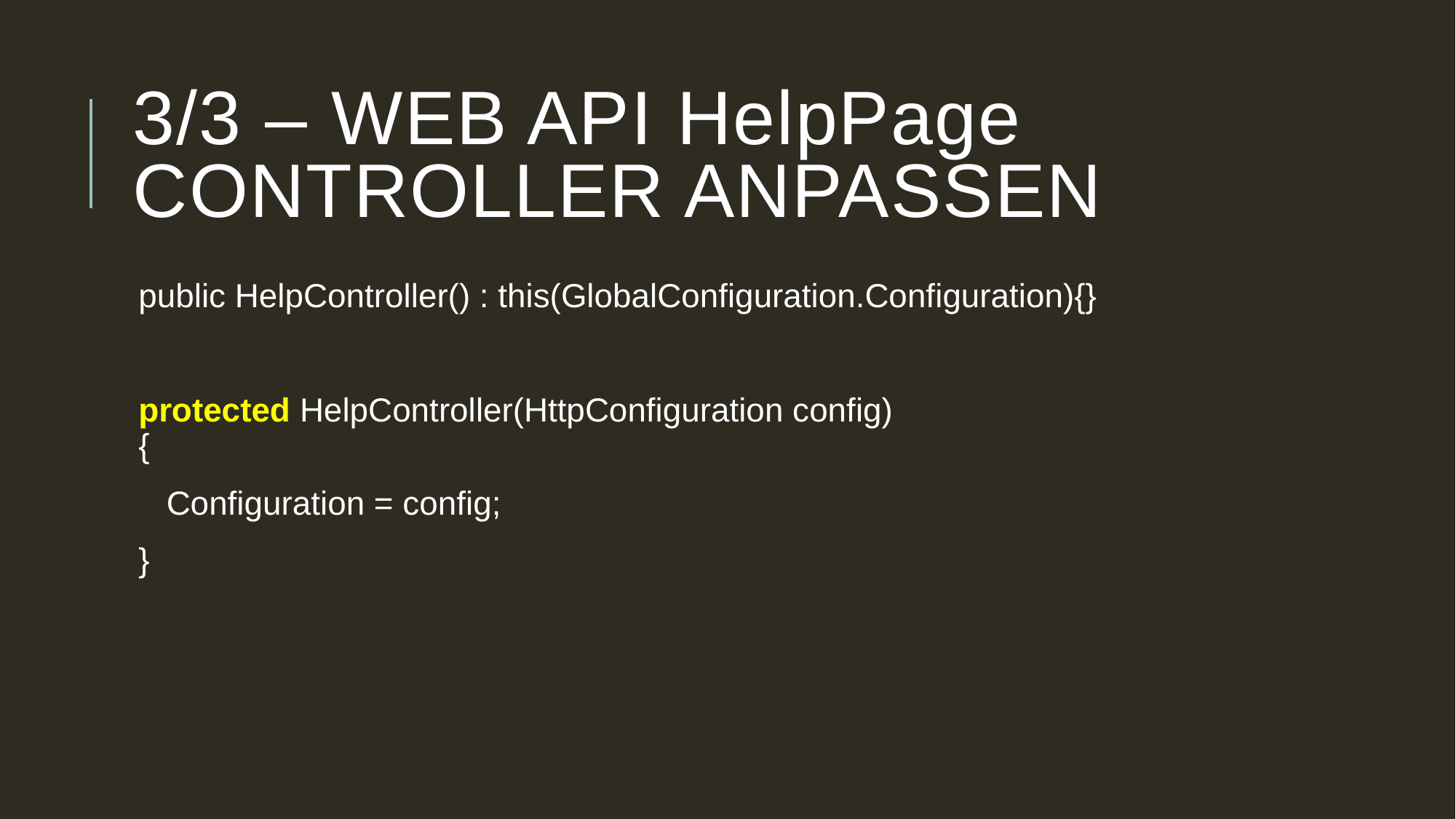

# 3/3 – Web api HelpPage Controller anpassen
public HelpController() : this(GlobalConfiguration.Configuration){}

protected HelpController(HttpConfiguration config)
{
   Configuration = config;
}